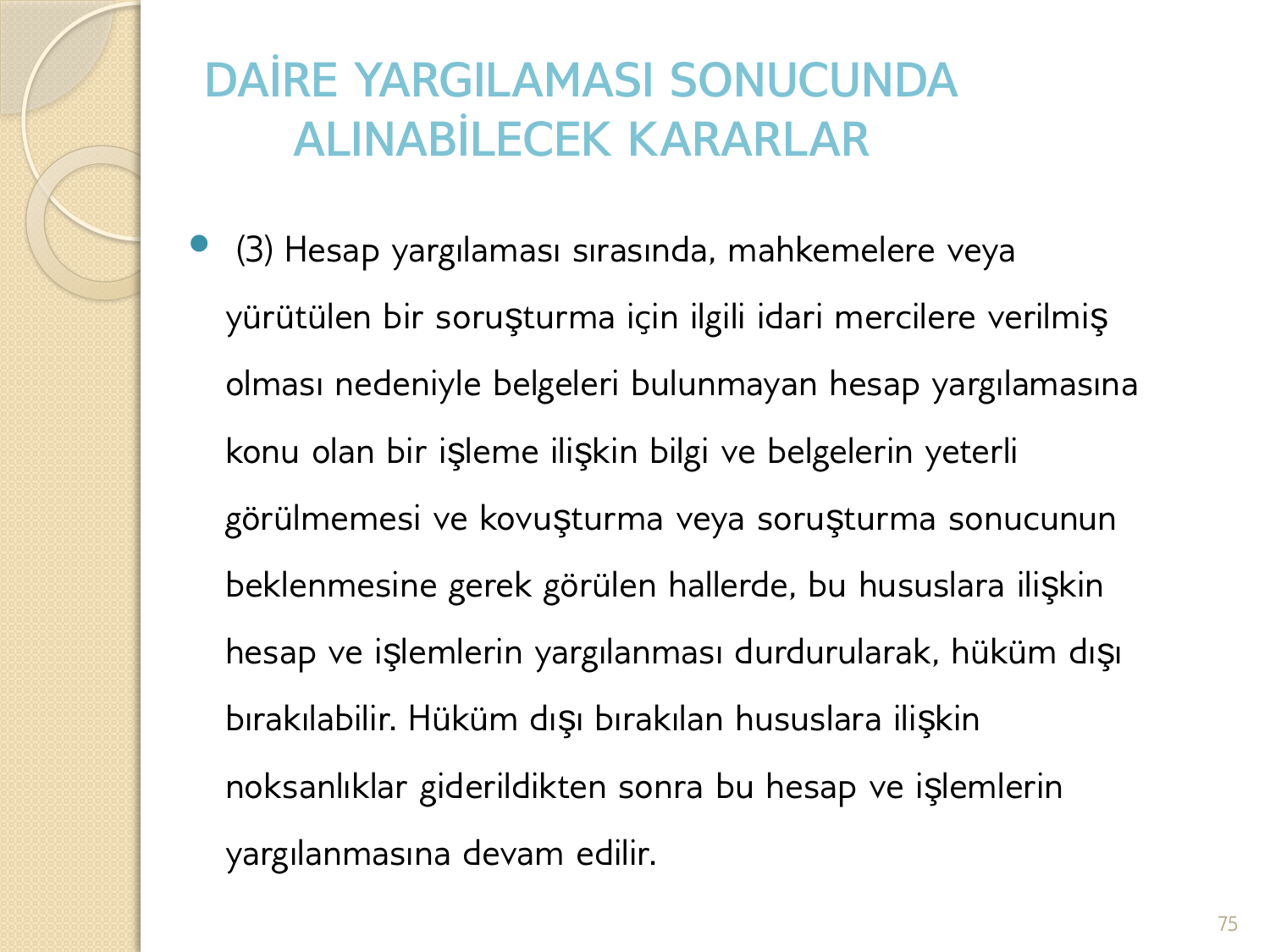

# DAİRE YARGILAMASI SONUCUNDA ALINABİLECEK KARARLAR
 (3) Hesap yargılaması sırasında, mahkemelere veya yürütülen bir soruşturma için ilgili idari mercilere verilmiş olması nedeniyle belgeleri bulunmayan hesap yargılamasına konu olan bir işleme ilişkin bilgi ve belgelerin yeterli görülmemesi ve kovuşturma veya soruşturma sonucunun beklenmesine gerek görülen hallerde, bu hususlara ilişkin hesap ve işlemlerin yargılanması durdurularak, hüküm dışı bırakılabilir. Hüküm dışı bırakılan hususlara ilişkin noksanlıklar giderildikten sonra bu hesap ve işlemlerin yargılanmasına devam edilir.

75